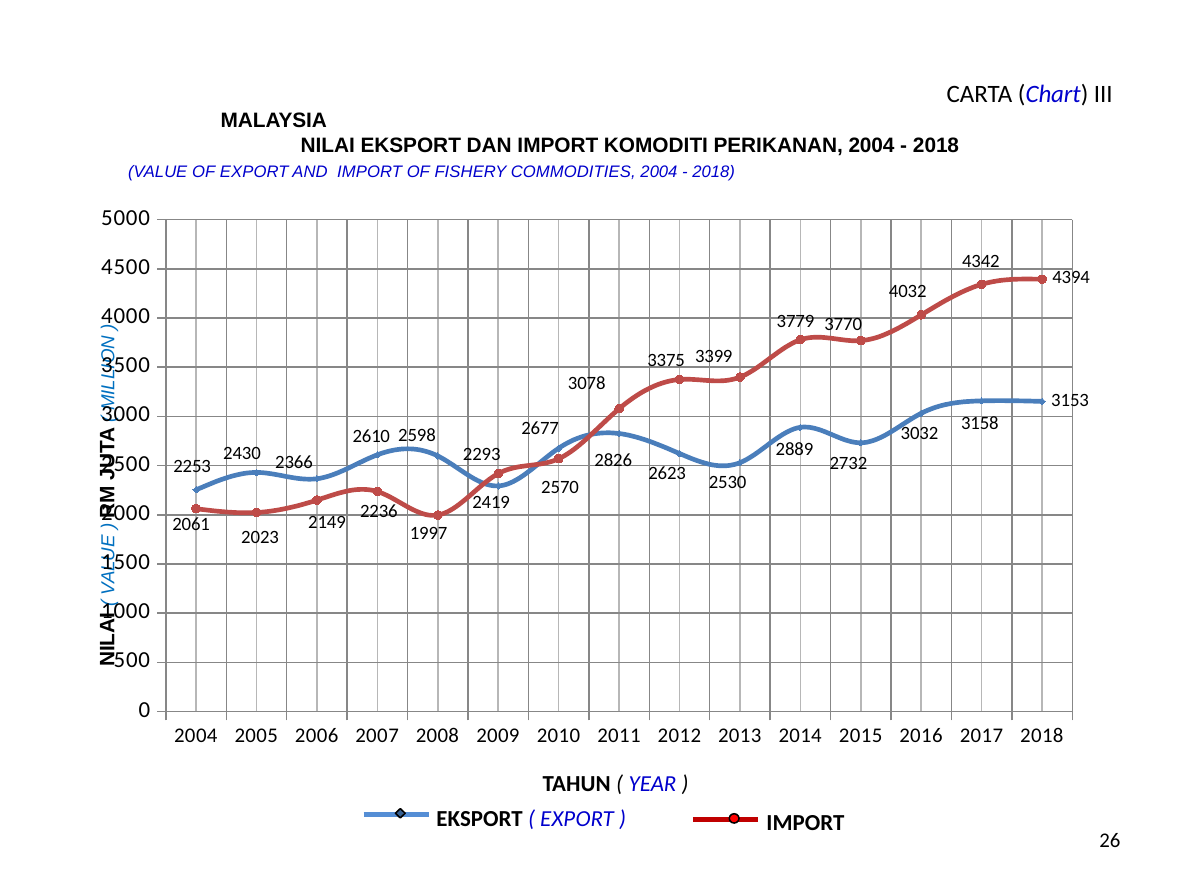

CARTA (Chart) III
                 MALAYSIA                                                                                                                                              NILAI EKSPORT DAN IMPORT KOMODITI PERIKANAN, 2004 - 2018
(VALUE OF EXPORT AND  IMPORT OF FISHERY COMMODITIES, 2004 - 2018)

### Chart

| Category | Eksport | Import |
|---|---|---|
| 2004 | 2253.0 | 2061.0 |
| 2005 | 2430.0 | 2023.0 |
| 2006 | 2366.0 | 2149.0 |
| 2007 | 2610.0 | 2236.0 |
| 2008 | 2598.0 | 1997.0 |
| 2009 | 2293.0 | 2419.0 |
| 2010 | 2677.0 | 2570.0 |
| 2011 | 2826.0 | 3078.0 |
| 2012 | 2623.0 | 3375.0 |
| 2013 | 2530.0 | 3399.0 |
| 2014 | 2889.0 | 3779.0 |
| 2015 | 2732.0 | 3770.0 |
| 2016 | 3032.0 | 4032.0 |
| 2017 | 3158.0 | 4342.0 |
| 2018 | 3153.0 | 4394.0 |
NILAI ( VALUE ) RM JUTA ( MILLION )
TAHUN ( YEAR )
EKSPORT ( EXPORT )
IMPORT

26